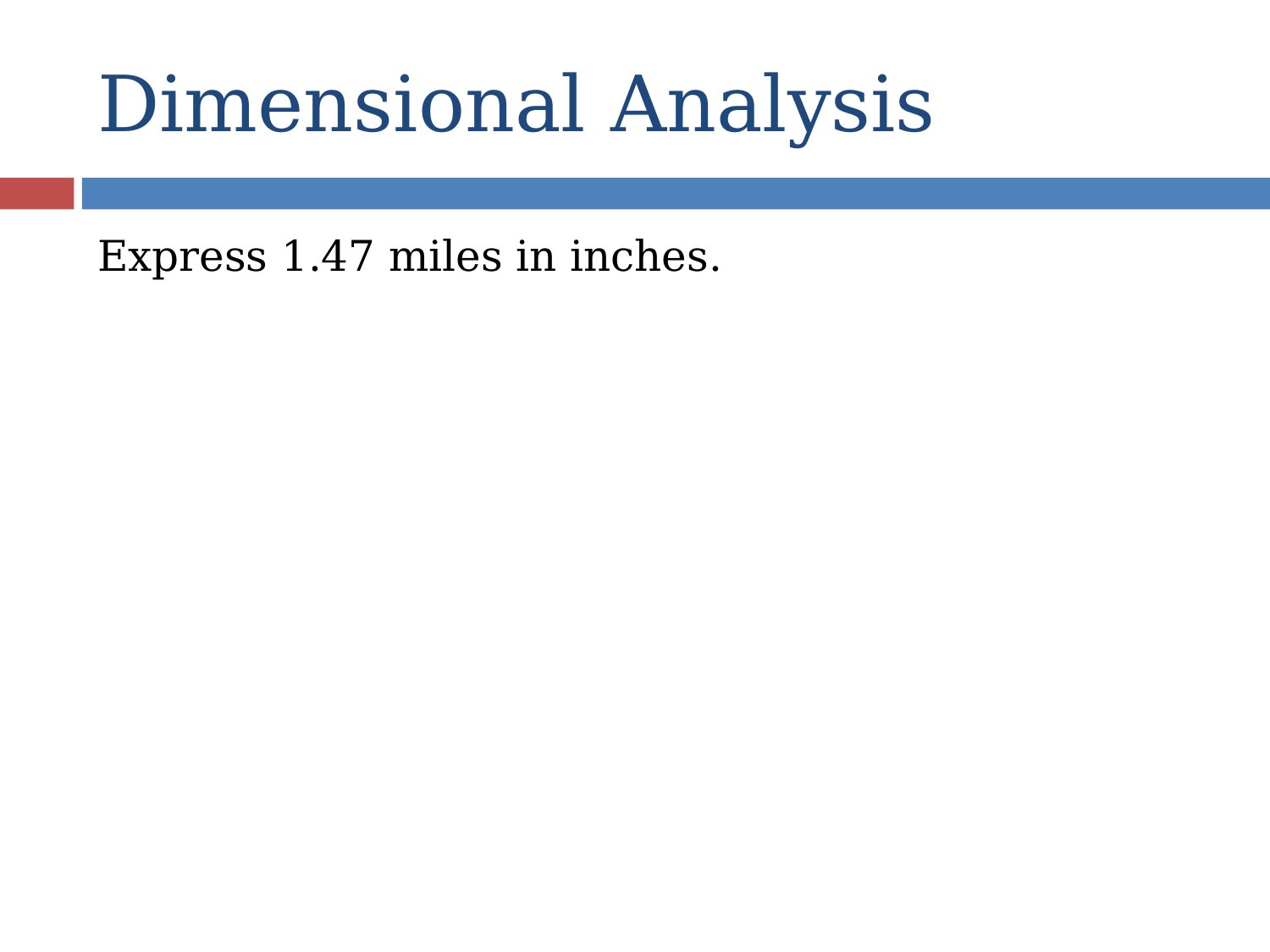

# Dimensional Analysis
Express 1.47 miles in inches.